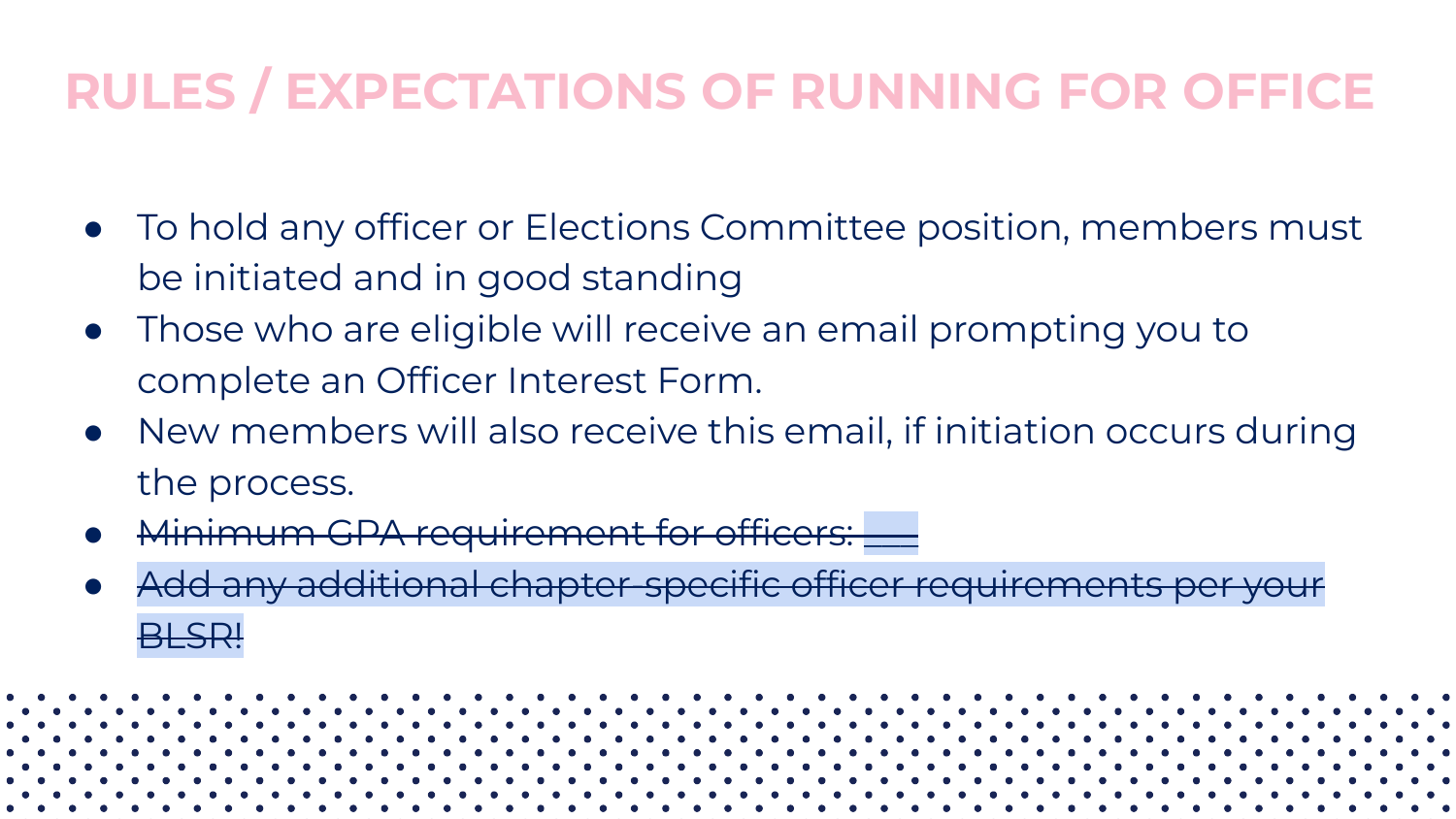

# RULES / EXPECTATIONS OF RUNNING FOR OFFICE
To hold any officer or Elections Committee position, members must be initiated and in good standing
Those who are eligible will receive an email prompting you to complete an Officer Interest Form.
New members will also receive this email, if initiation occurs during the process.
Minimum GPA requirement for officers: ___
Add any additional chapter-specific officer requirements per your BLSR!